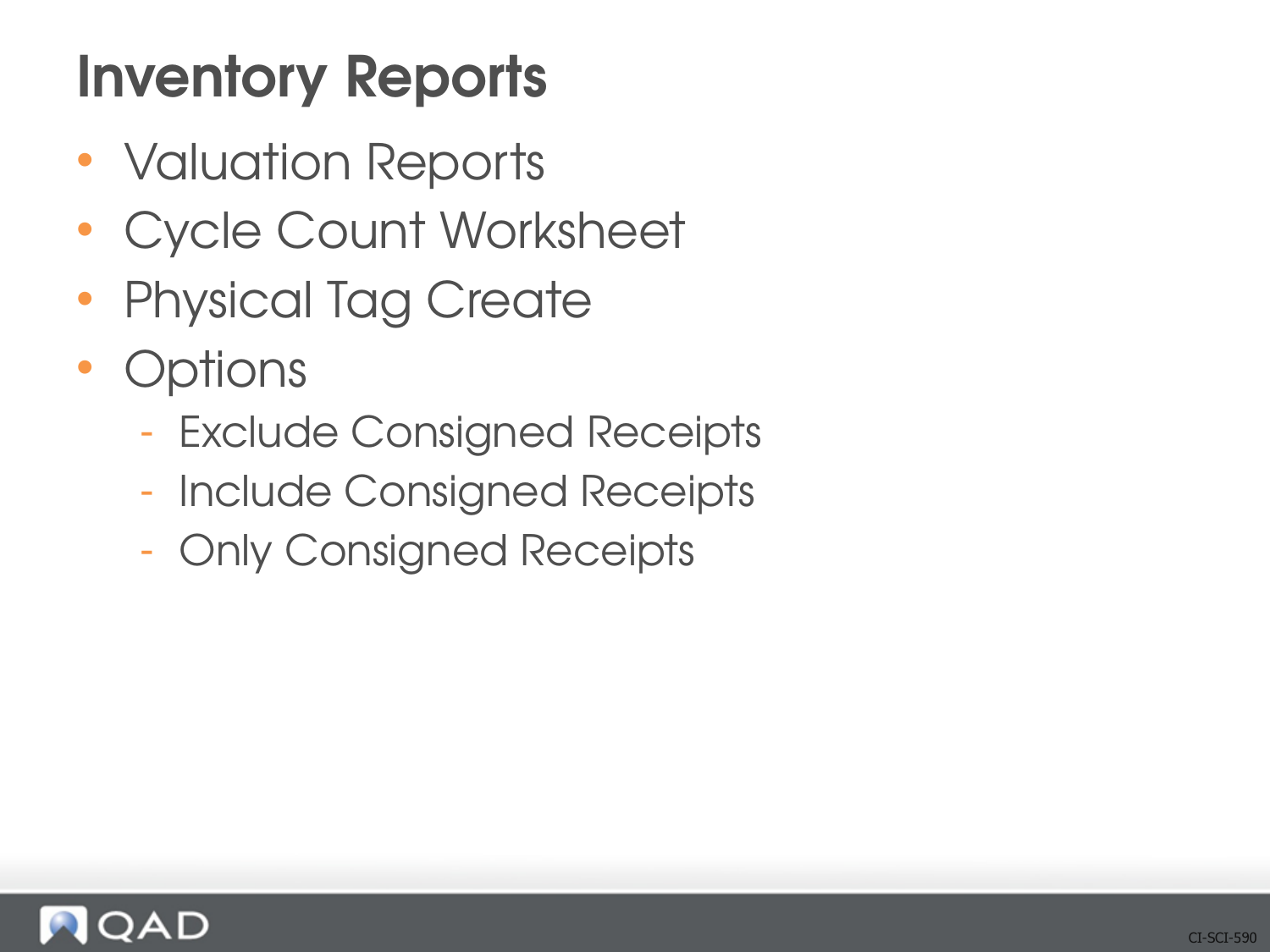

# Inventory Reports
Valuation Reports
Cycle Count Worksheet
Physical Tag Create
Options
Exclude Consigned Receipts
Include Consigned Receipts
Only Consigned Receipts

CI-SCI-590